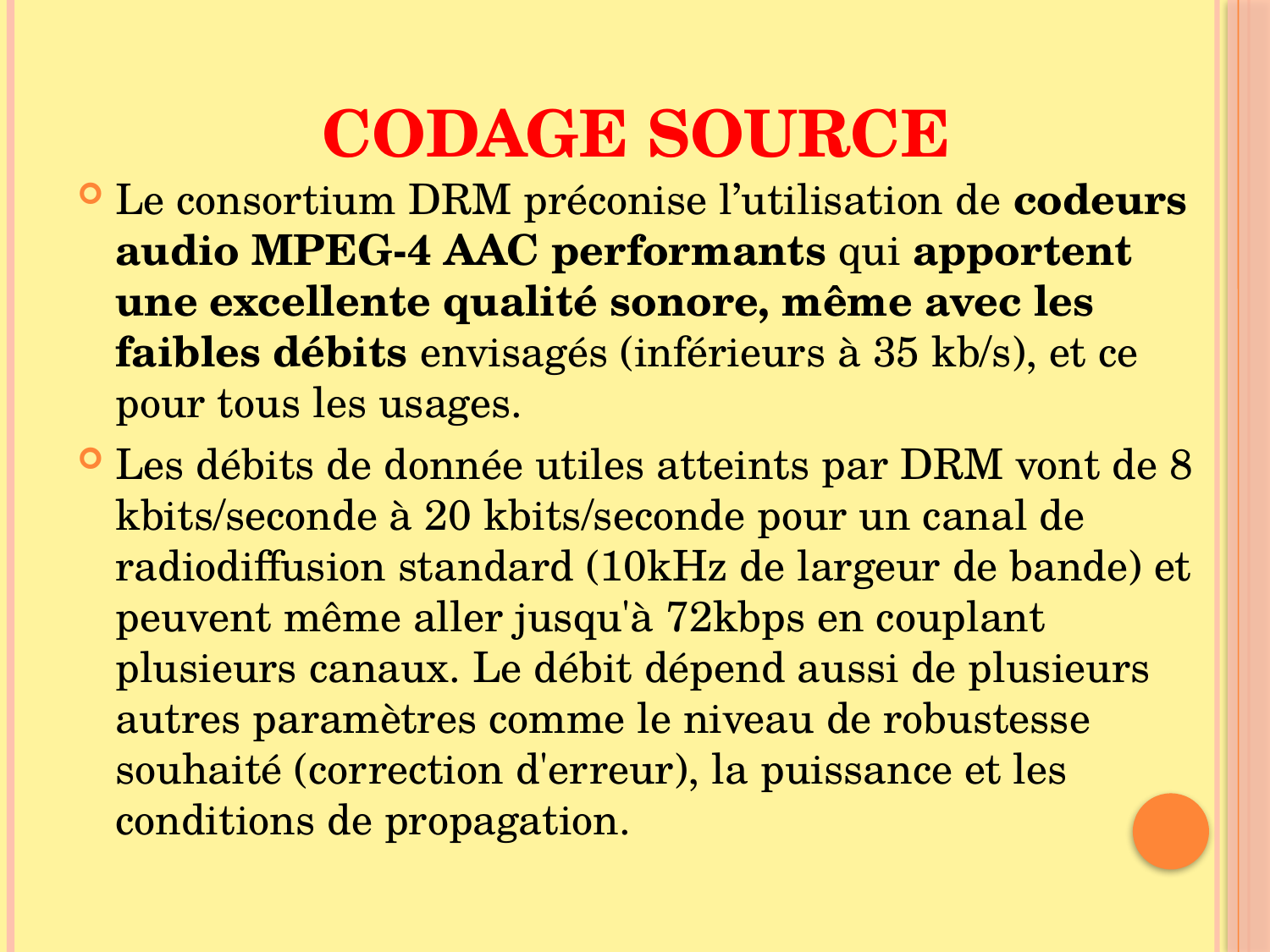

# CODAGE SOURCE
Le consortium DRM préconise l’utilisation de codeurs audio MPEG-4 AAC performants qui apportent une excellente qualité sonore, même avec les faibles débits envisagés (inférieurs à 35 kb/s), et ce pour tous les usages.
Les débits de donnée utiles atteints par DRM vont de 8 kbits/seconde à 20 kbits/seconde pour un canal de radiodiffusion standard (10kHz de largeur de bande) et peuvent même aller jusqu'à 72kbps en couplant plusieurs canaux. Le débit dépend aussi de plusieurs autres paramètres comme le niveau de robustesse souhaité (correction d'erreur), la puissance et les conditions de propagation.